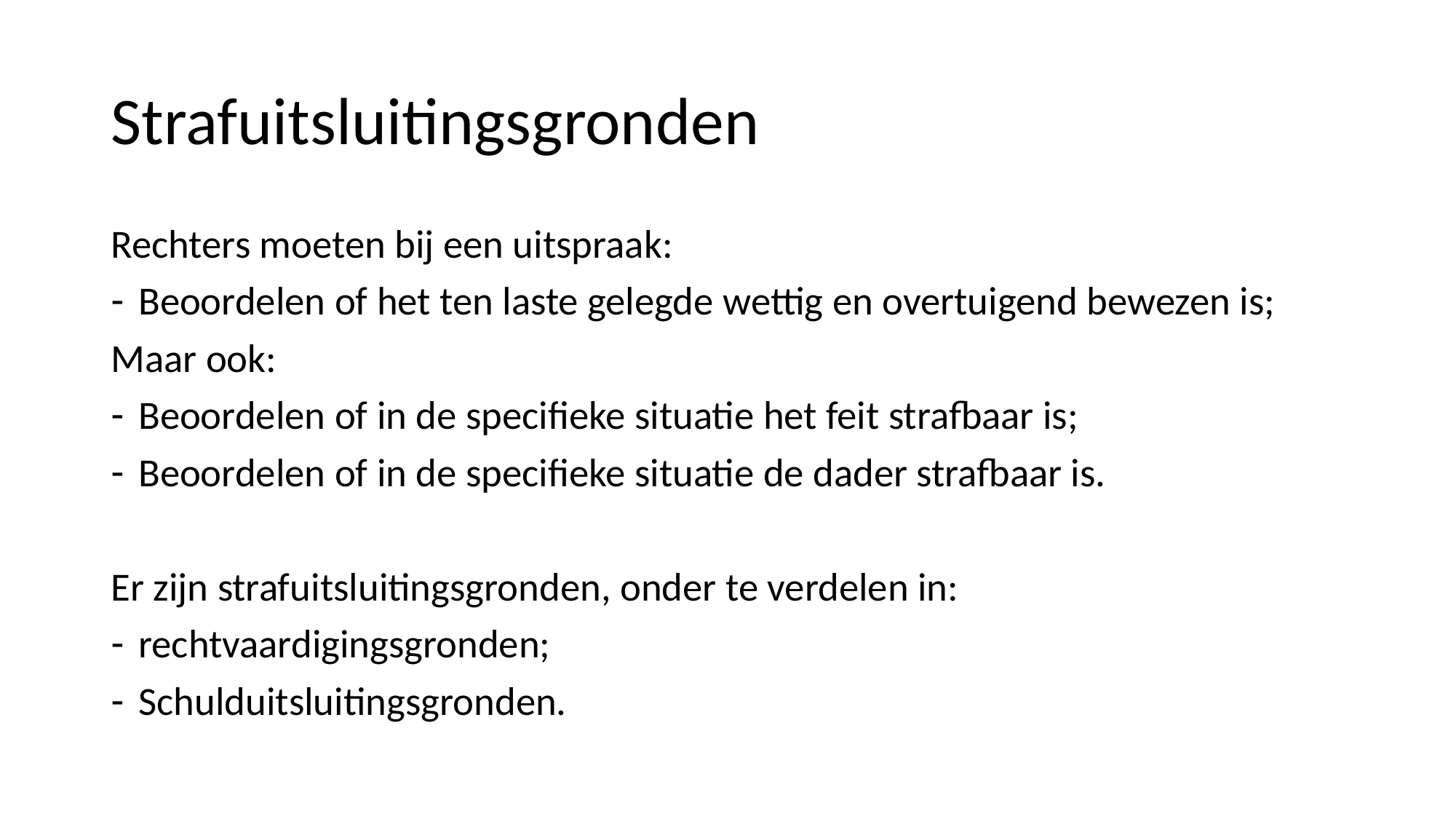

# Strafuitsluitingsgronden
Rechters moeten bij een uitspraak:
Beoordelen of het ten laste gelegde wettig en overtuigend bewezen is;
Maar ook:
Beoordelen of in de specifieke situatie het feit strafbaar is;
Beoordelen of in de specifieke situatie de dader strafbaar is.

Er zijn strafuitsluitingsgronden, onder te verdelen in:
rechtvaardigingsgronden;
Schulduitsluitingsgronden.